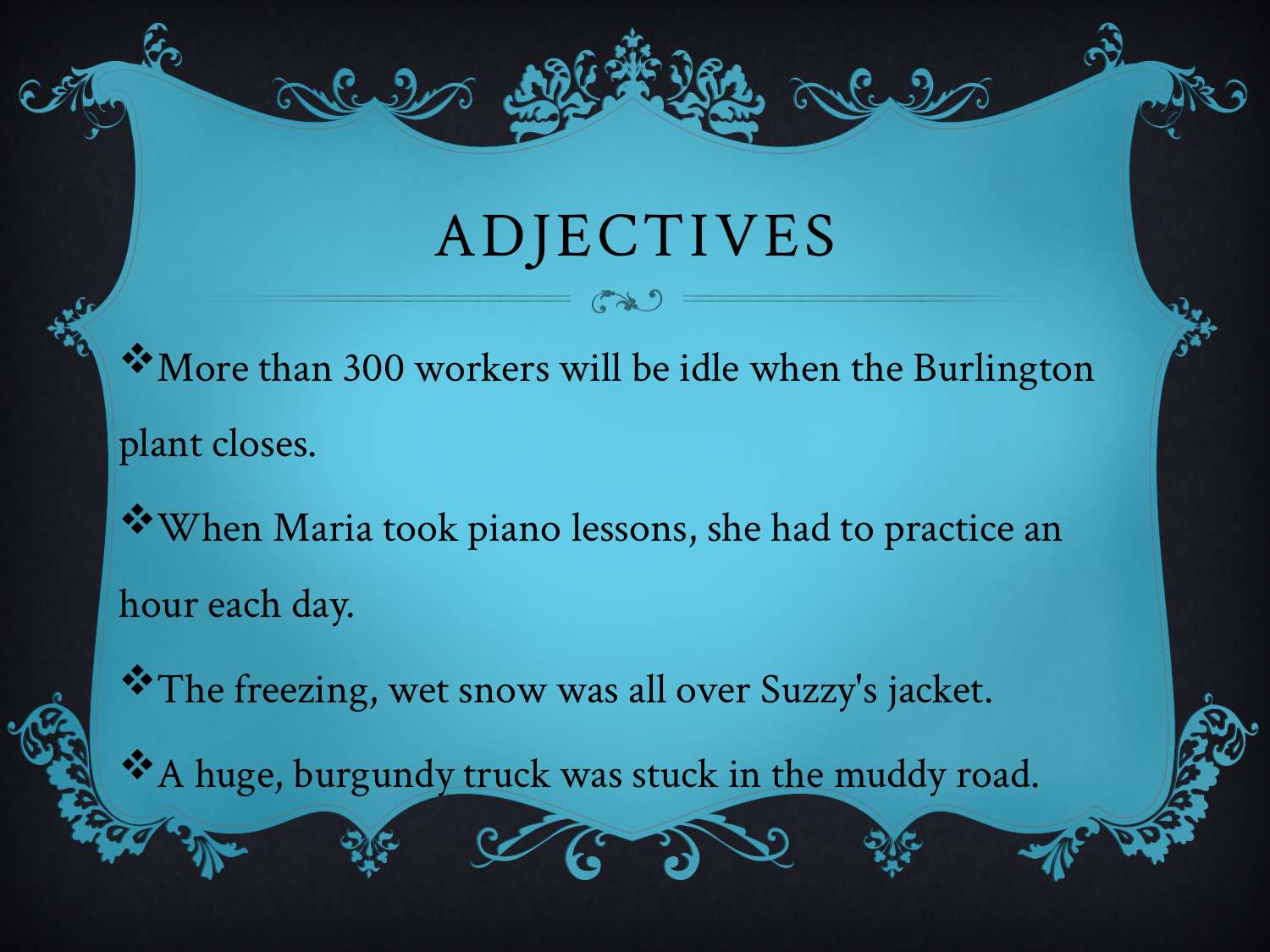

# adjectives
More than 300 workers will be idle when the Burlington plant closes.
When Maria took piano lessons, she had to practice an hour each day.
The freezing, wet snow was all over Suzzy's jacket.
A huge, burgundy truck was stuck in the muddy road.